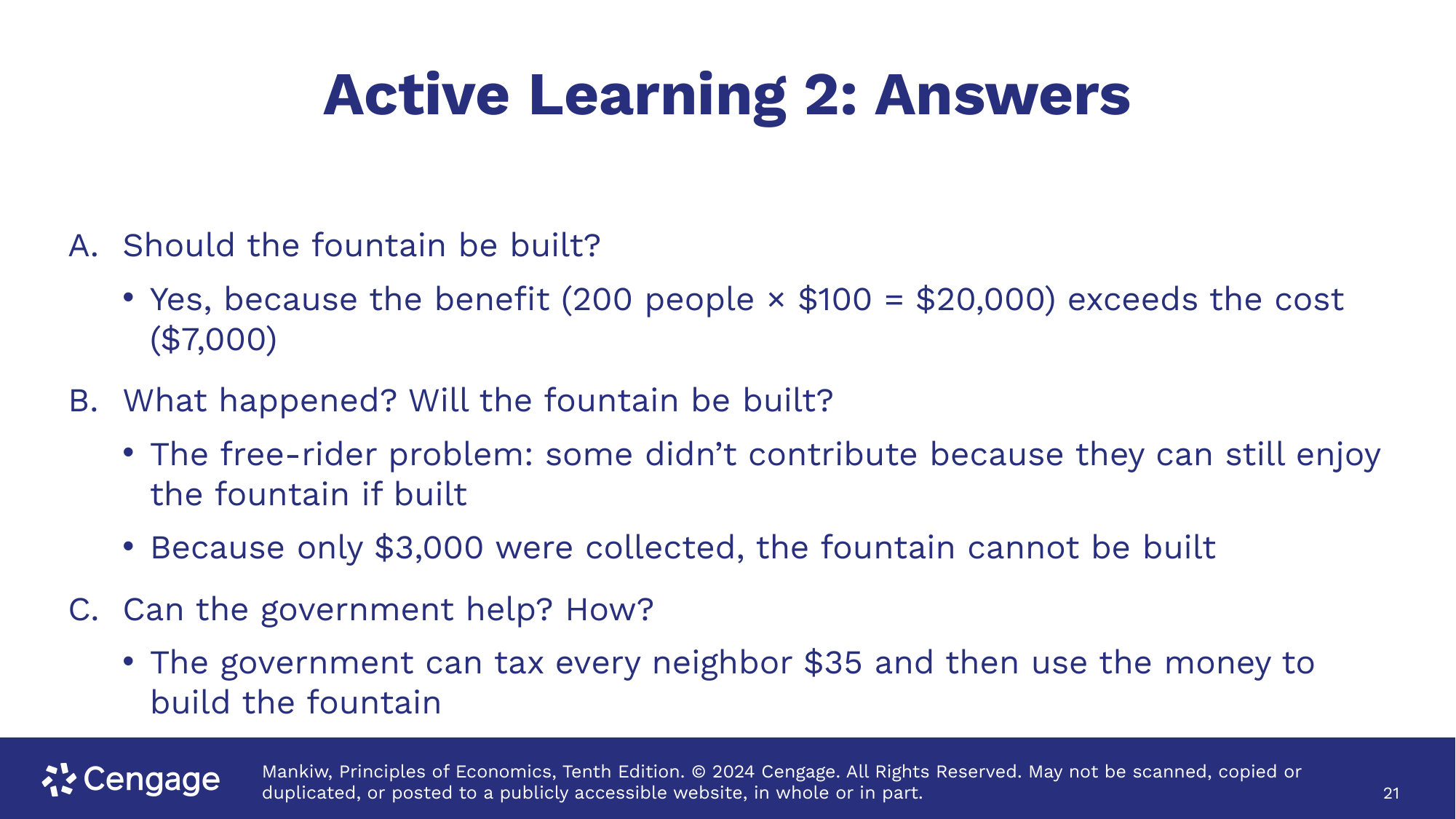

# Active Learning 2: Answers
Should the fountain be built?
Yes, because the benefit (200 people × $100 = $20,000) exceeds the cost ($7,000)
What happened? Will the fountain be built?
The free-rider problem: some didn’t contribute because they can still enjoy the fountain if built
Because only $3,000 were collected, the fountain cannot be built
Can the government help? How?
The government can tax every neighbor $35 and then use the money to build the fountain